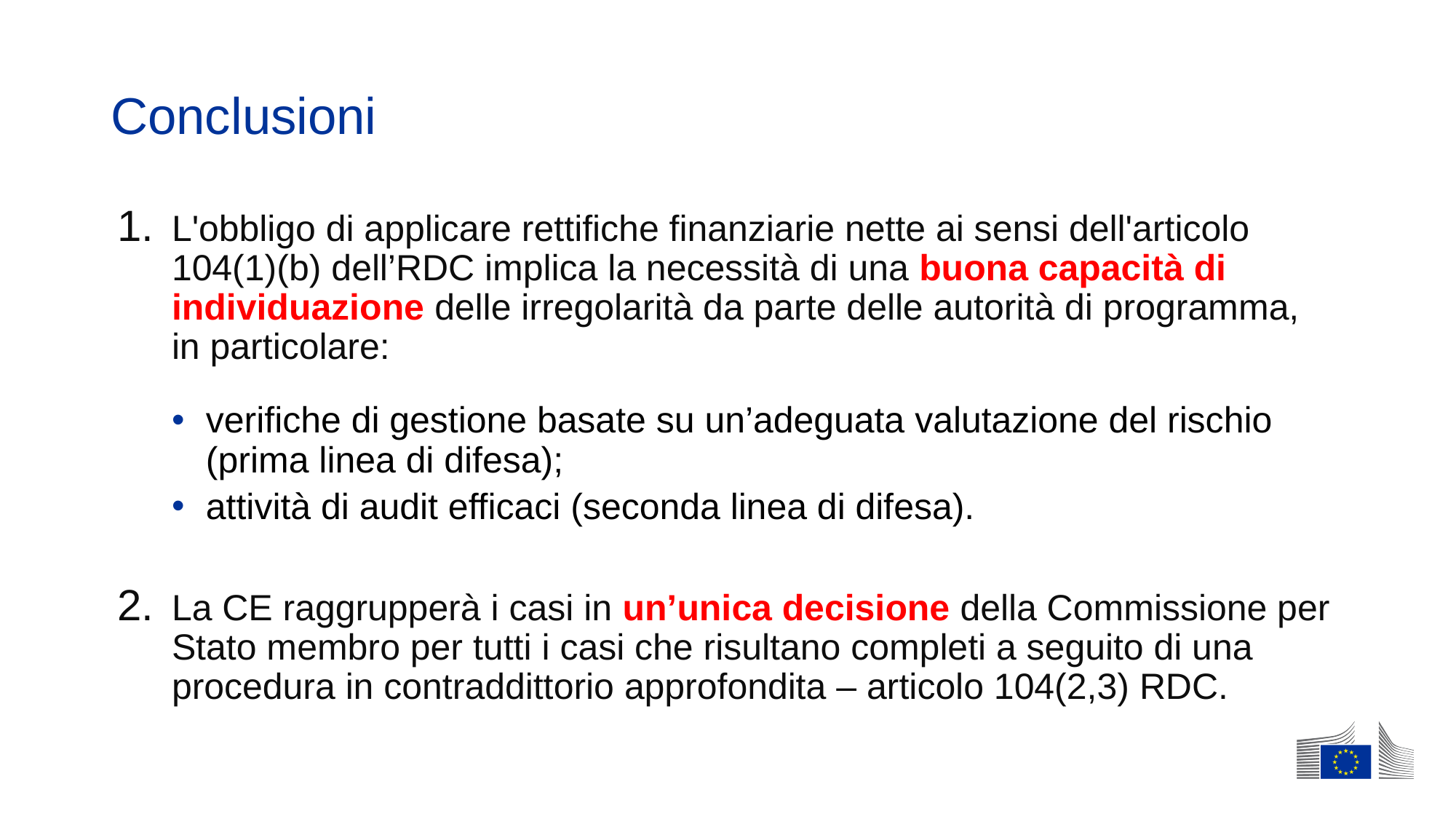

# Conclusioni
L'obbligo di applicare rettifiche finanziarie nette ai sensi dell'articolo 104(1)(b) dell’RDC implica la necessità di una buona capacità di individuazione delle irregolarità da parte delle autorità di programma, in particolare:
verifiche di gestione basate su un’adeguata valutazione del rischio (prima linea di difesa);
attività di audit efficaci (seconda linea di difesa).

La CE raggrupperà i casi in un’unica decisione della Commissione per Stato membro per tutti i casi che risultano completi a seguito di una procedura in contraddittorio approfondita – articolo 104(2,3) RDC.